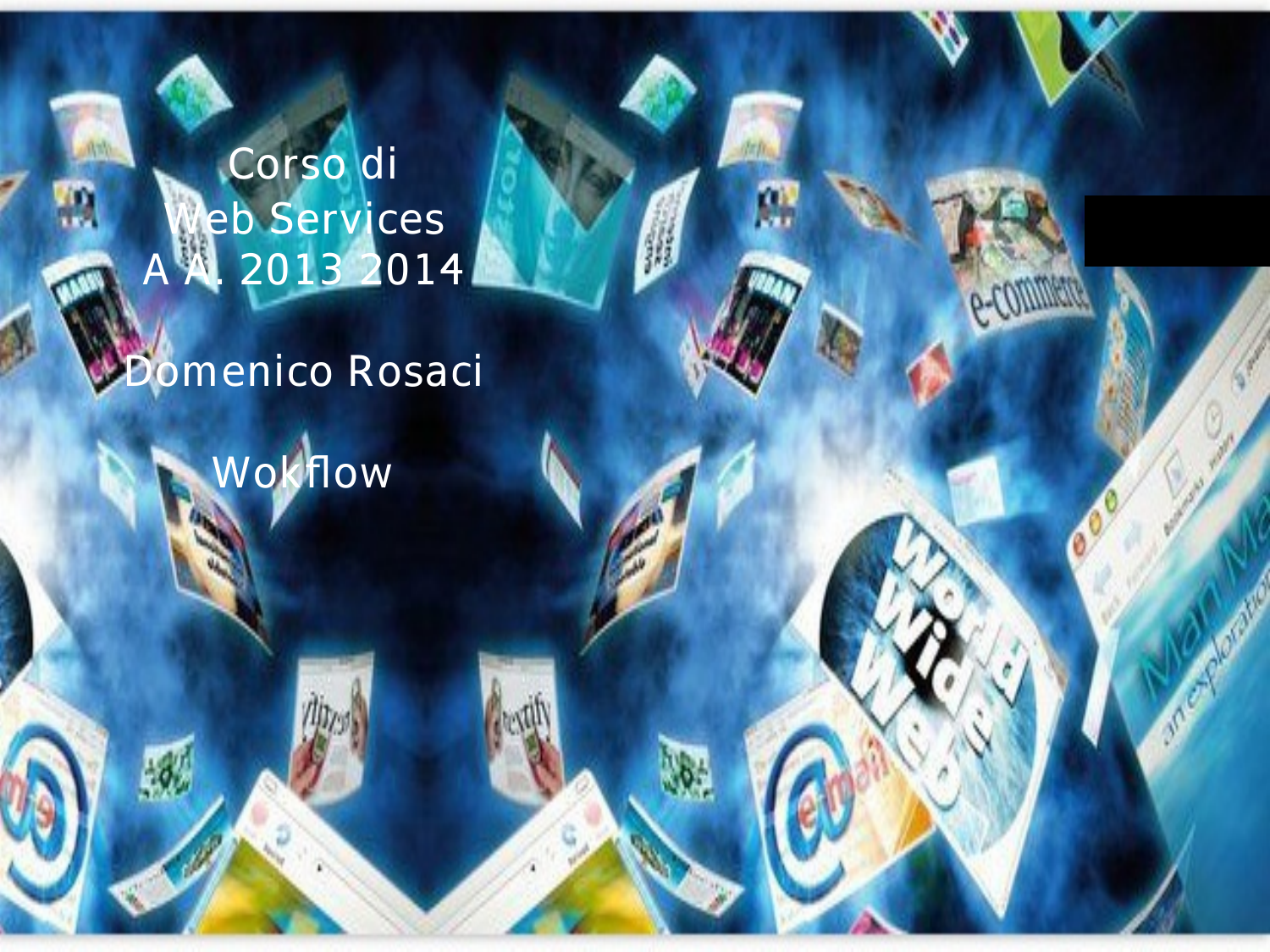

# Corso di Web Services A A. 2013 2014 Domenico Rosaci Wokflow